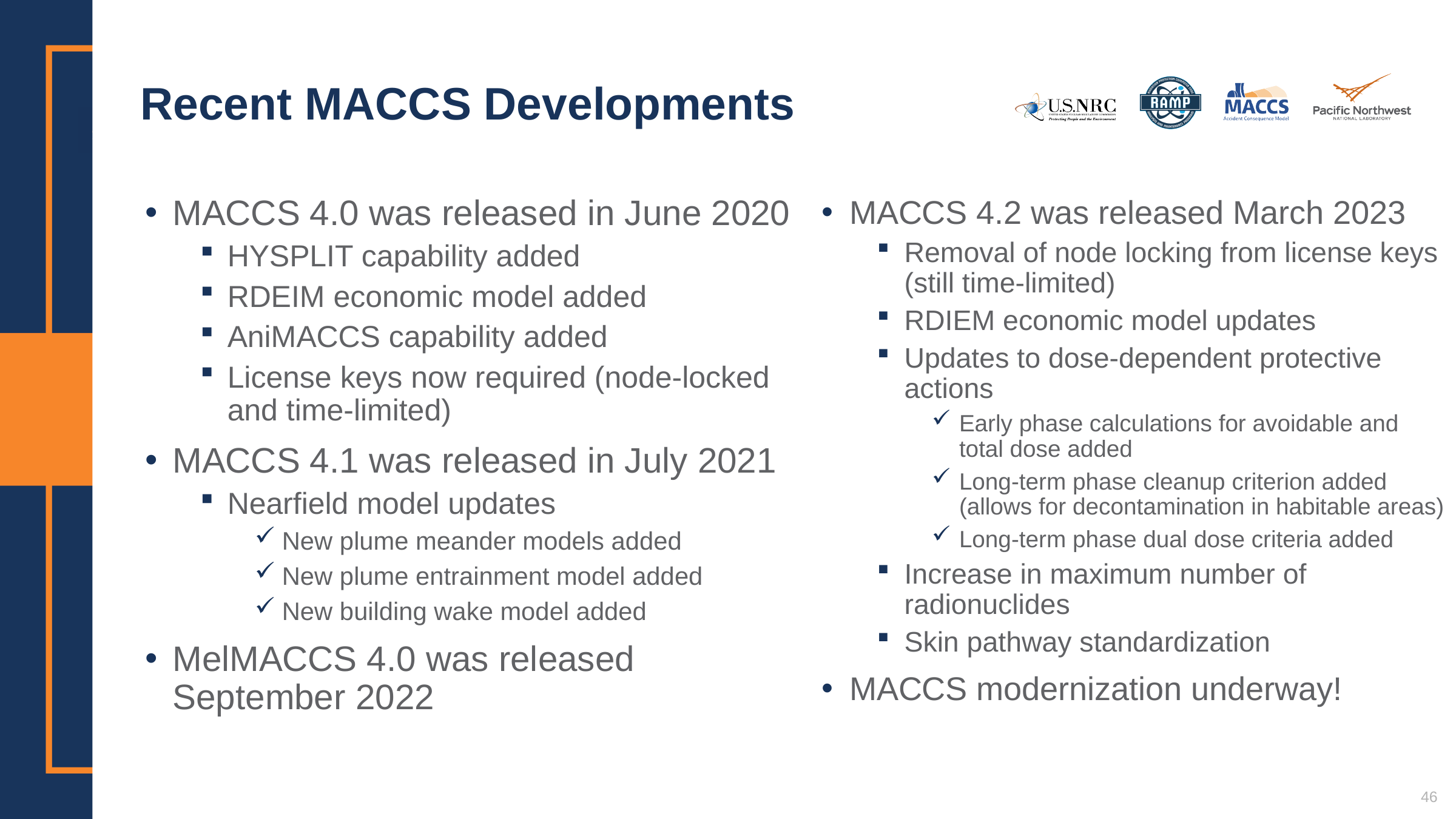

# Recent MACCS Developments
MACCS 4.0 was released in June 2020
HYSPLIT capability added
RDEIM economic model added
AniMACCS capability added
License keys now required (node-locked and time-limited)
MACCS 4.1 was released in July 2021
Nearfield model updates
New plume meander models added
New plume entrainment model added
New building wake model added
MelMACCS 4.0 was released September 2022

MACCS 4.2 was released March 2023
Removal of node locking from license keys (still time-limited)
RDIEM economic model updates
Updates to dose-dependent protective actions
Early phase calculations for avoidable and total dose added
Long-term phase cleanup criterion added (allows for decontamination in habitable areas)
Long-term phase dual dose criteria added
Increase in maximum number of radionuclides
Skin pathway standardization
MACCS modernization underway!
46